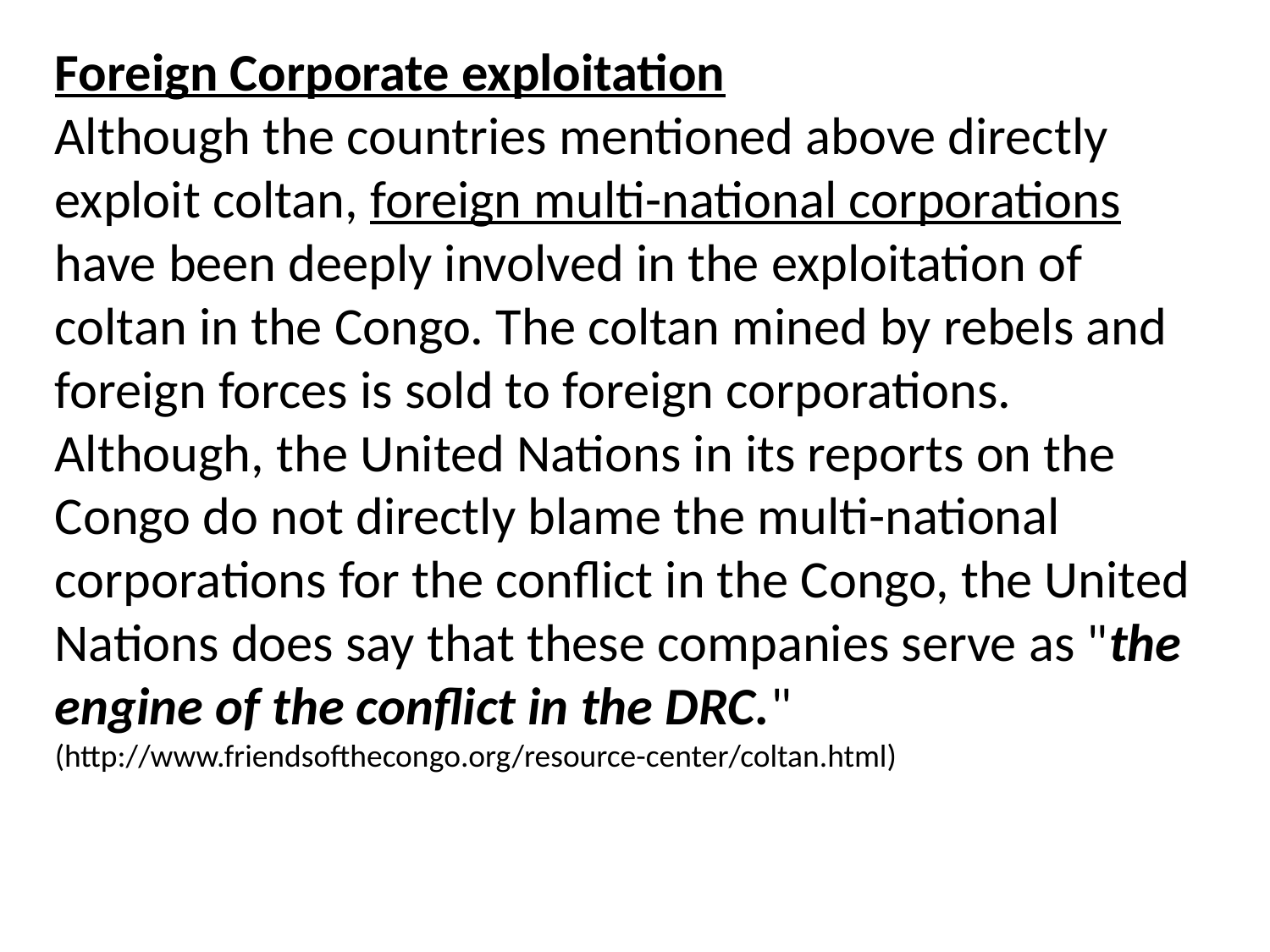

Foreign Corporate exploitation
Although the countries mentioned above directly exploit coltan, foreign multi-national corporations have been deeply involved in the exploitation of coltan in the Congo. The coltan mined by rebels and foreign forces is sold to foreign corporations. Although, the United Nations in its reports on the Congo do not directly blame the multi-national corporations for the conflict in the Congo, the United Nations does say that these companies serve as "the engine of the conflict in the DRC."
(http://www.friendsofthecongo.org/resource-center/coltan.html)